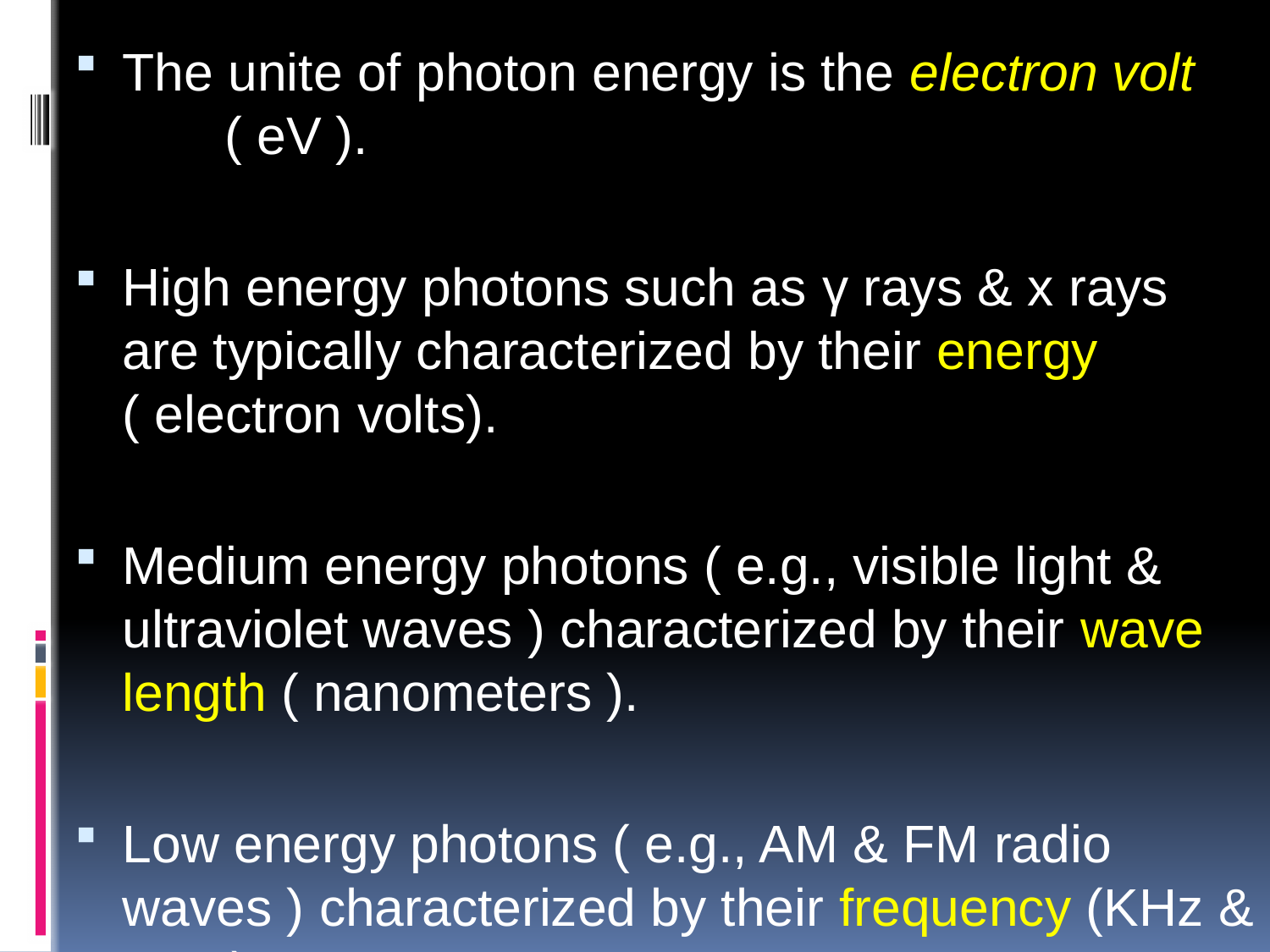

The unite of photon energy is the electron volt            ( eV ).

High energy photons such as γ rays & x rays  are typically characterized by their energy ( electron volts).

Medium energy photons ( e.g., visible light & ultraviolet waves ) characterized by their wave length ( nanometers ).

Low energy photons ( e.g., AM & FM radio waves ) characterized by their frequency (KHz & MHz)